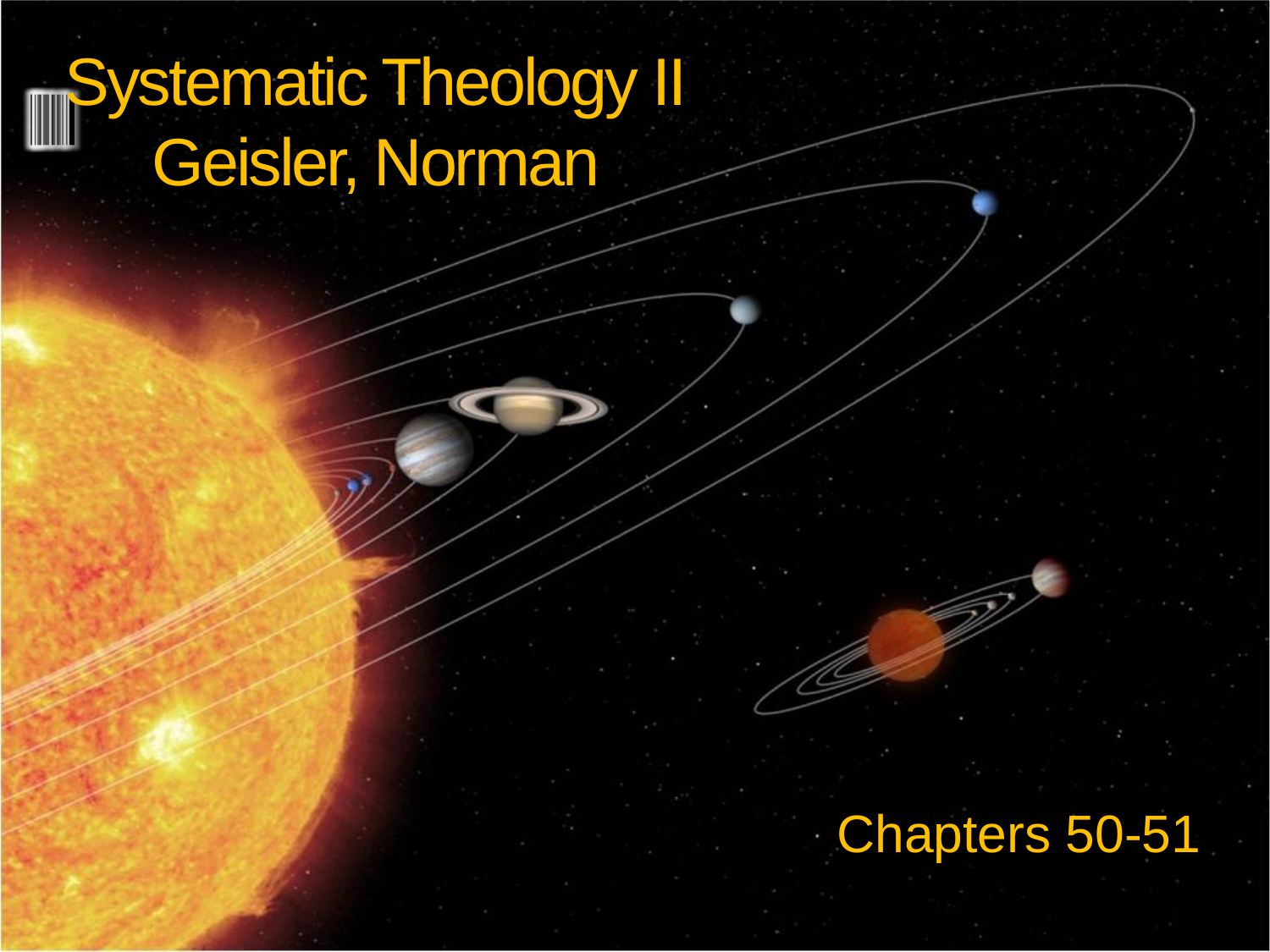

# Systematic Theology II Geisler, Norman
Chapters 50-51